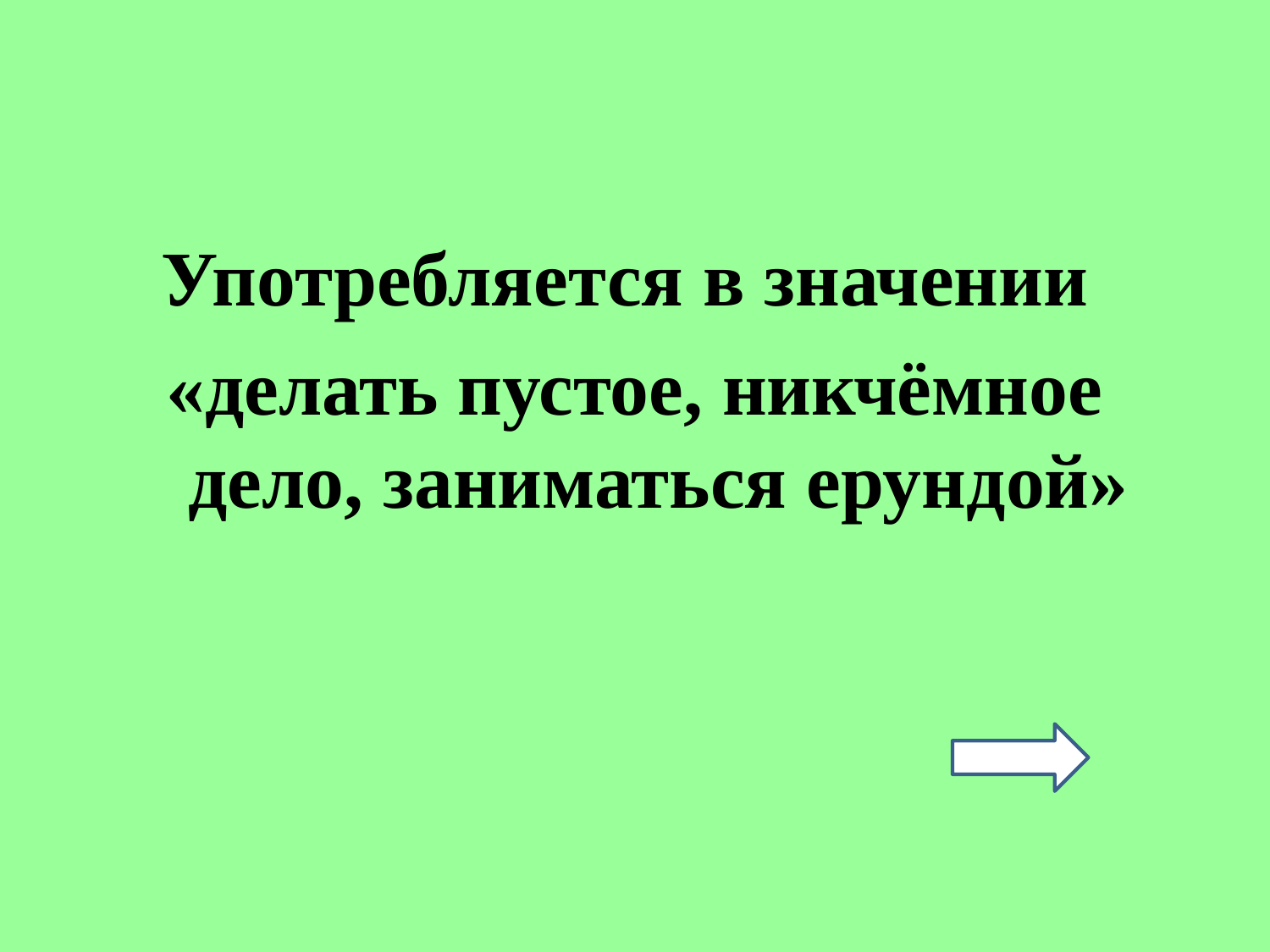

#
Употребляется в значении
«делать пустое, никчёмное дело, заниматься ерундой»